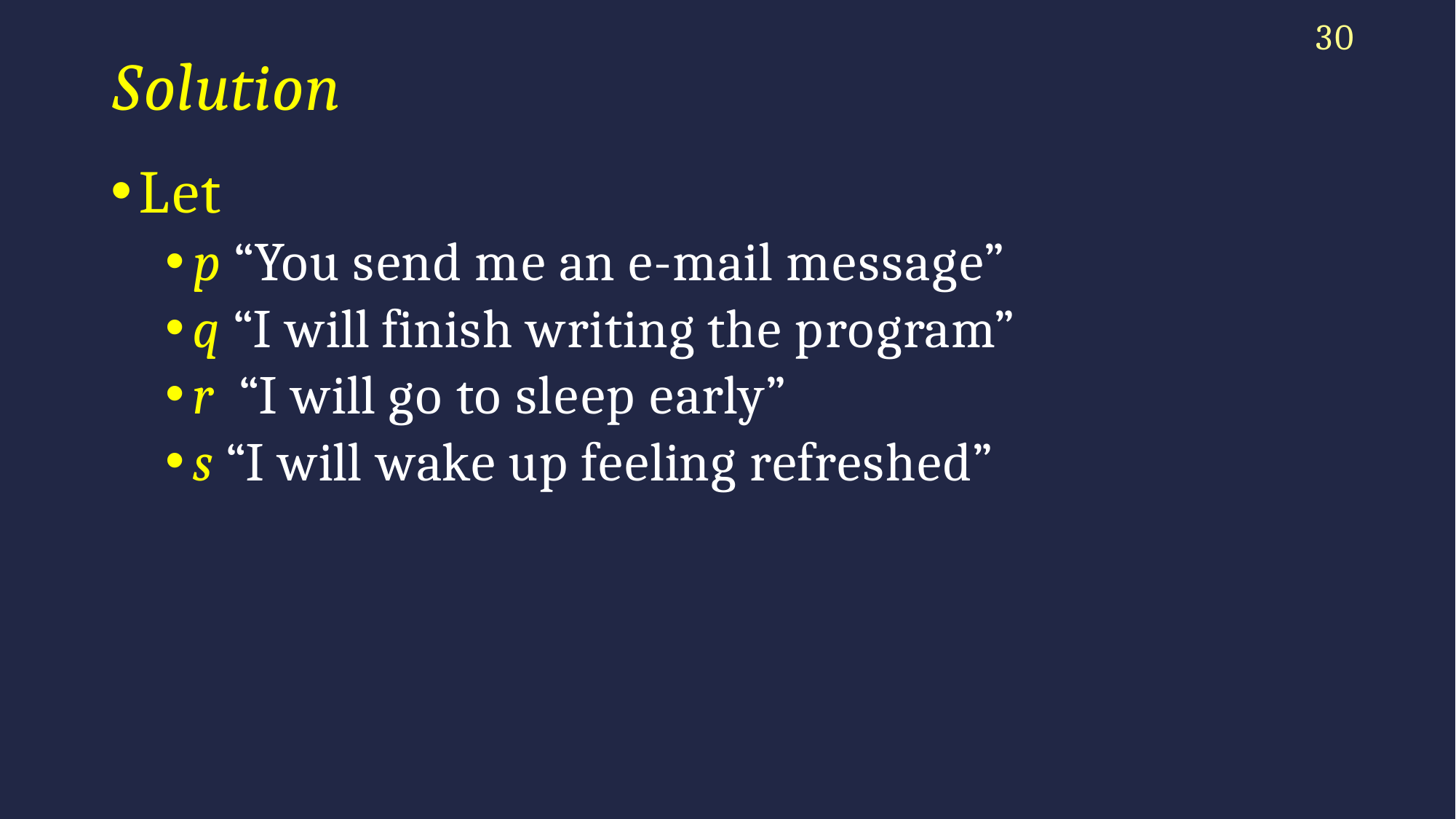

30
# Solution
Let
p “You send me an e-mail message”
q “I will finish writing the program”
r  “I will go to sleep early”
s “I will wake up feeling refreshed”